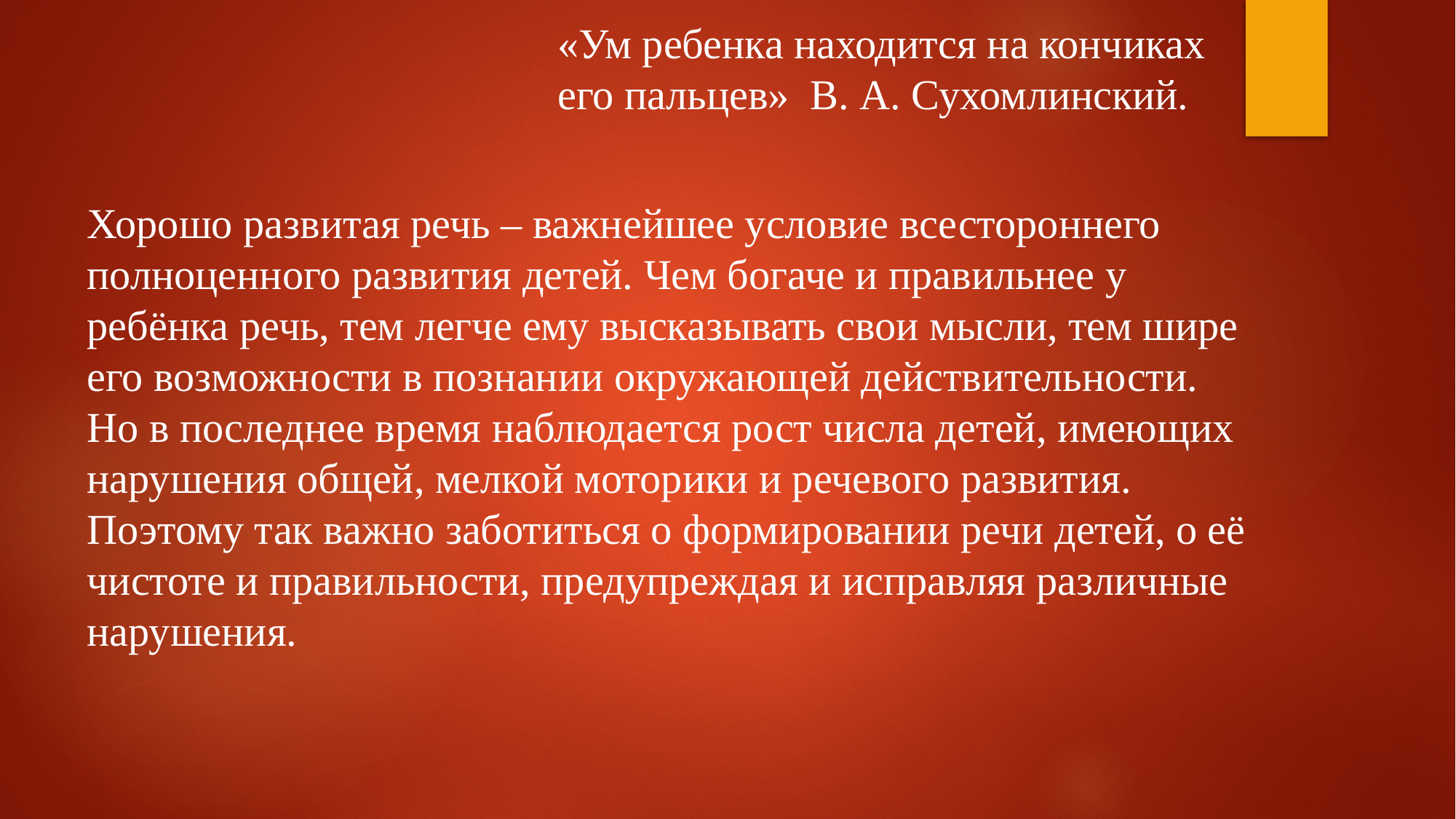

«Ум ребенка находится на кончиках его пальцев»  В. А. Сухомлинский.
Хорошо развитая речь – важнейшее условие всестороннего полноценного развития детей. Чем богаче и правильнее у ребёнка речь, тем легче ему высказывать свои мысли, тем шире его возможности в познании окружающей действительности.
Но в последнее время наблюдается рост числа детей, имеющих нарушения общей, мелкой моторики и речевого развития. Поэтому так важно заботиться о формировании речи детей, о её чистоте и правильности, предупреждая и исправляя различные нарушения.